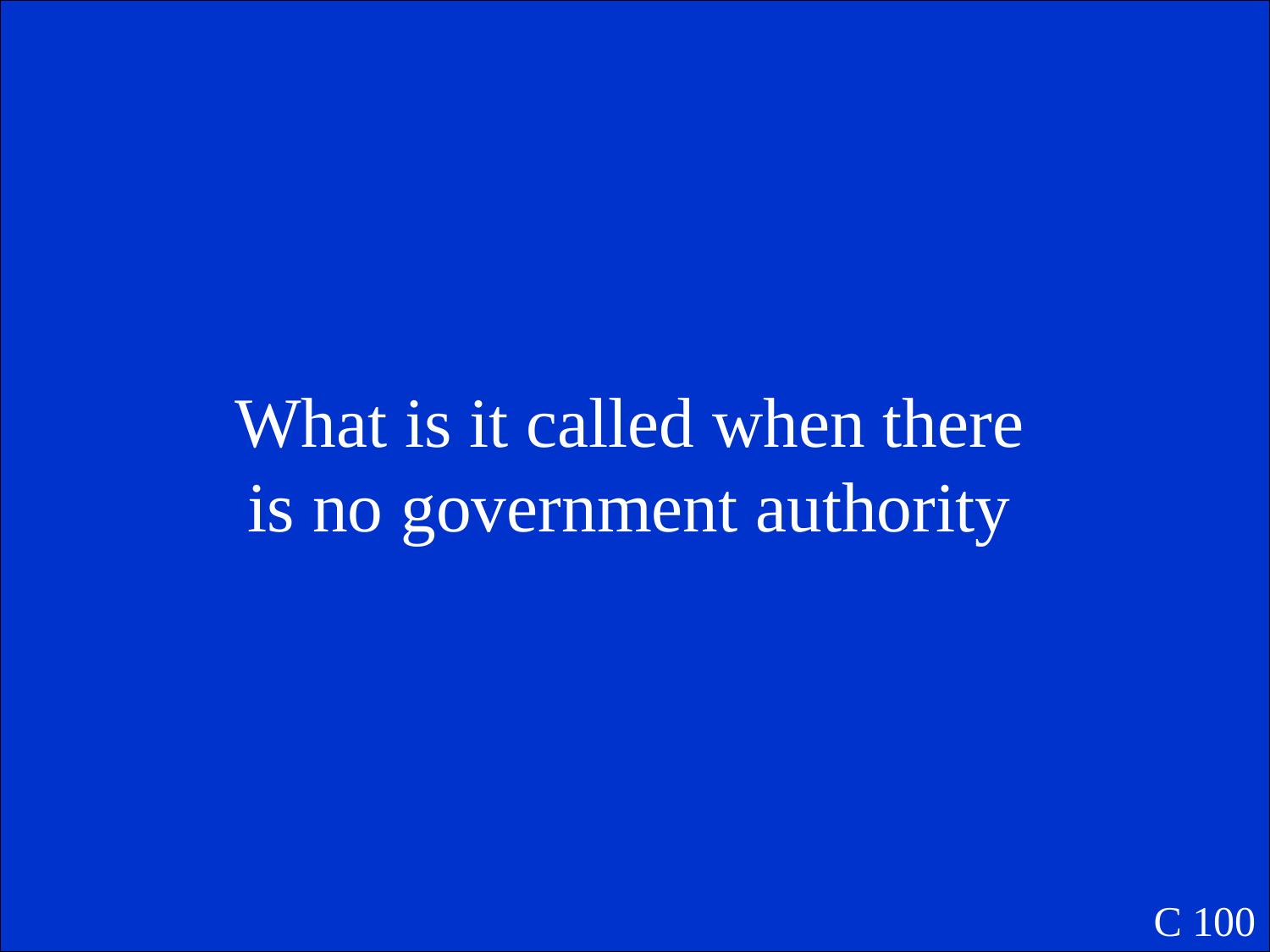

What is it called when there is no government authority
C 100